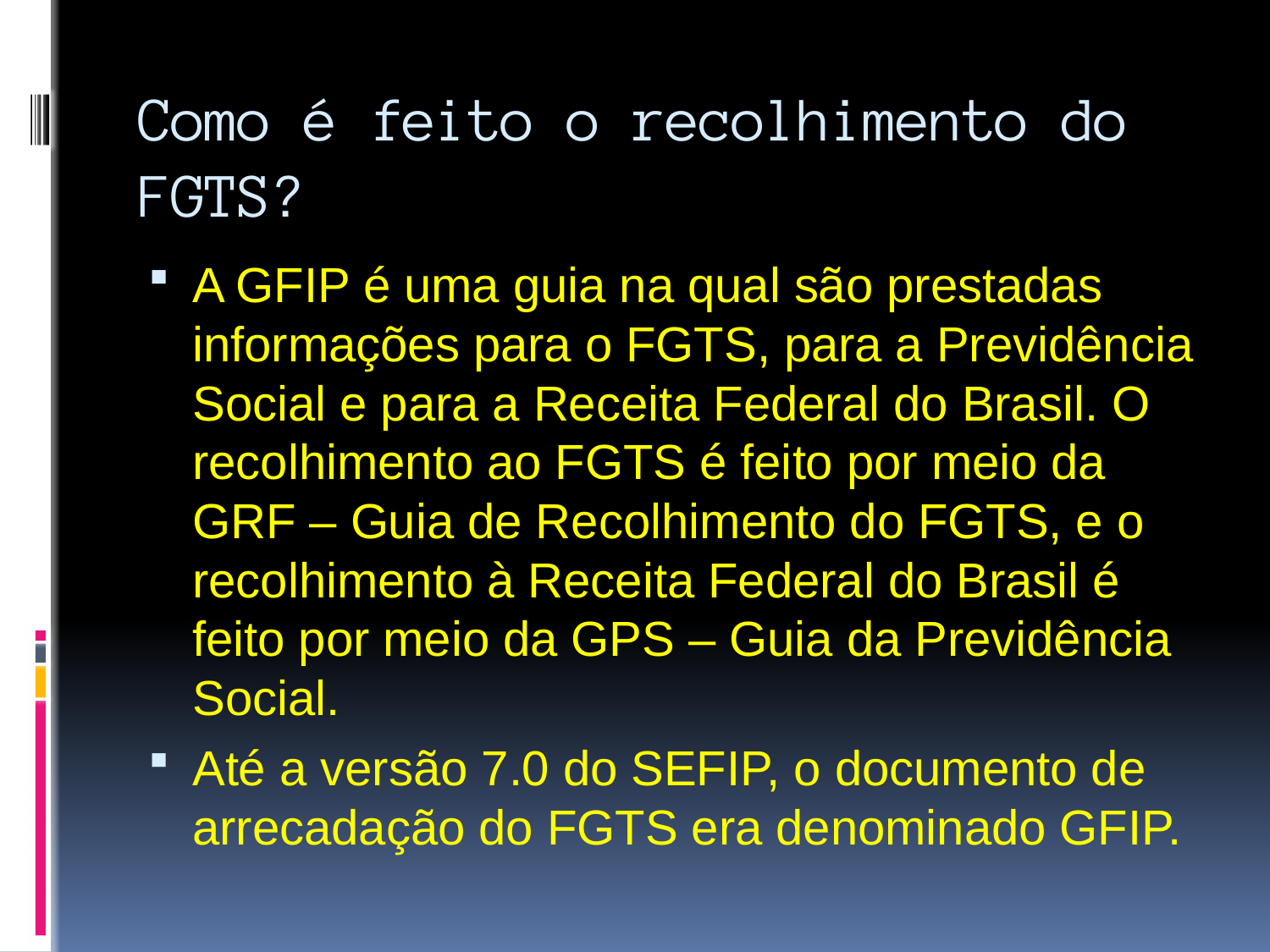

# Como é feito o recolhimento do FGTS?
A GFIP é uma guia na qual são prestadas informações para o FGTS, para a Previdência Social e para a Receita Federal do Brasil. O recolhimento ao FGTS é feito por meio da GRF – Guia de Recolhimento do FGTS, e o recolhimento à Receita Federal do Brasil é feito por meio da GPS – Guia da Previdência Social.
Até a versão 7.0 do SEFIP, o documento de arrecadação do FGTS era denominado GFIP.